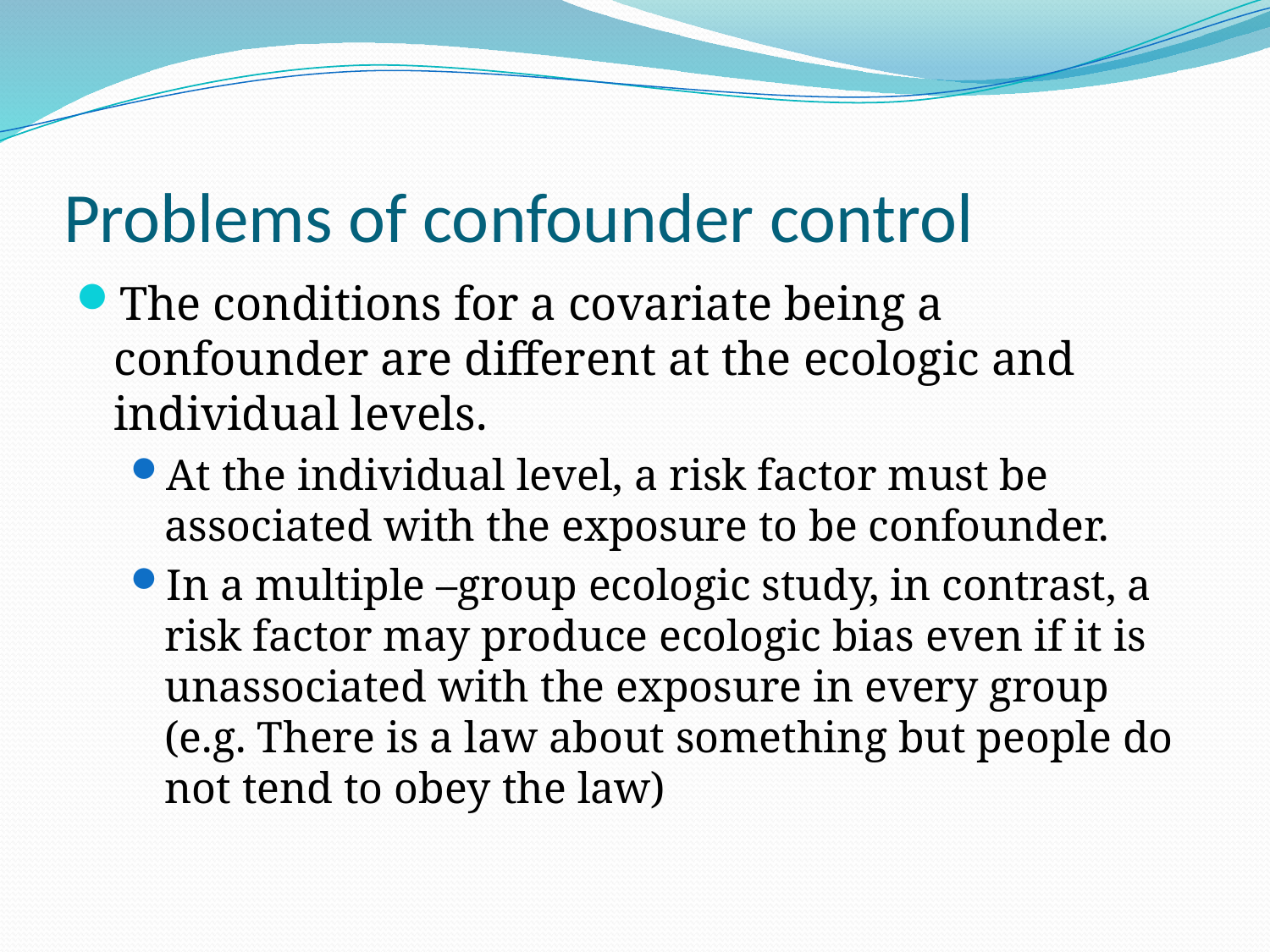

# Problems of confounder control
The conditions for a covariate being a confounder are different at the ecologic and individual levels.
At the individual level, a risk factor must be associated with the exposure to be confounder.
In a multiple –group ecologic study, in contrast, a risk factor may produce ecologic bias even if it is unassociated with the exposure in every group (e.g. There is a law about something but people do not tend to obey the law)